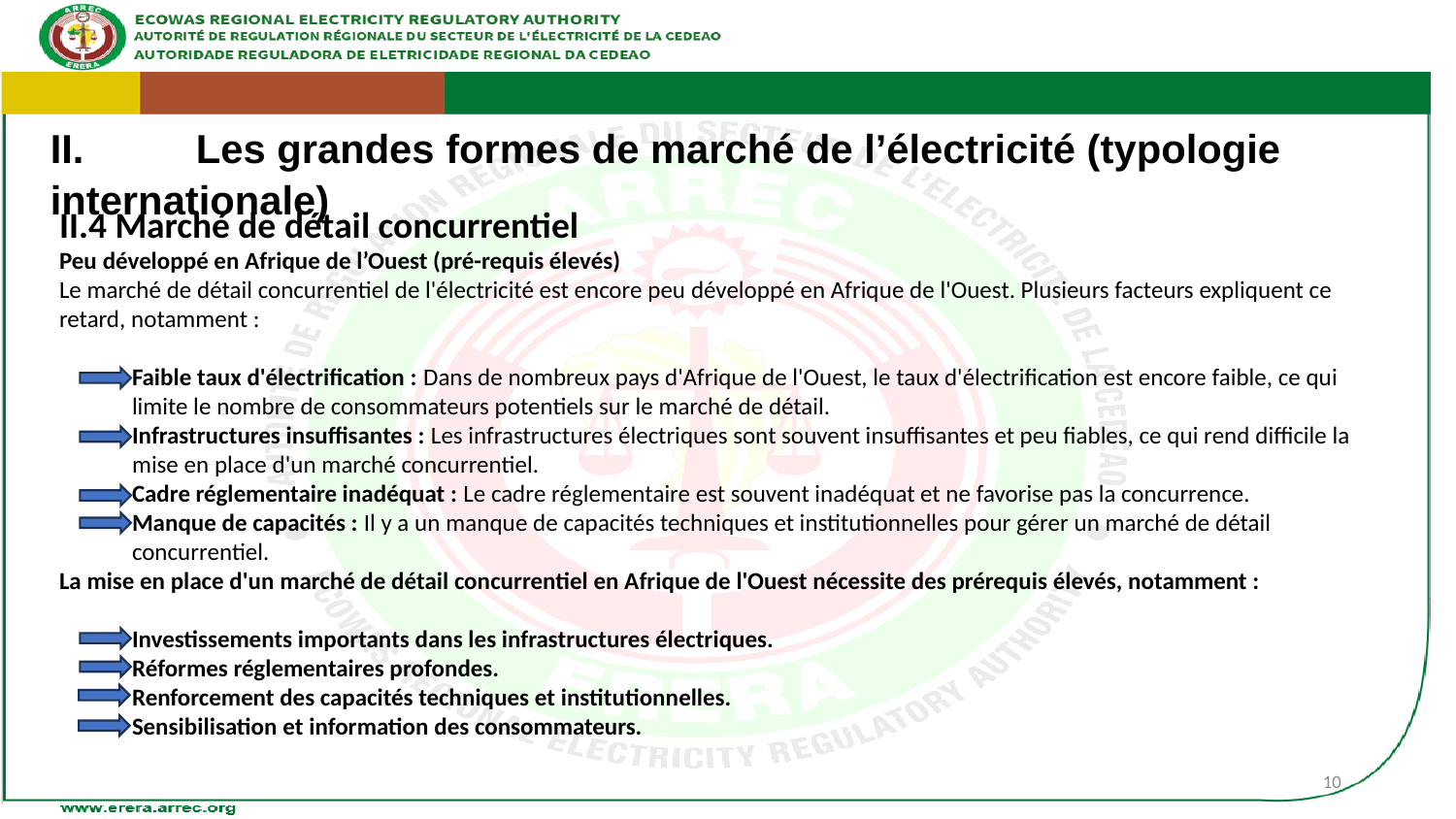

II.	Les grandes formes de marché de l’électricité (typologie internationale)
II.4 Marché de détail concurrentiel
Peu développé en Afrique de l’Ouest (pré-requis élevés)
Le marché de détail concurrentiel de l'électricité est encore peu développé en Afrique de l'Ouest. Plusieurs facteurs expliquent ce retard, notamment :

Faible taux d'électrification : Dans de nombreux pays d'Afrique de l'Ouest, le taux d'électrification est encore faible, ce qui limite le nombre de consommateurs potentiels sur le marché de détail.
Infrastructures insuffisantes : Les infrastructures électriques sont souvent insuffisantes et peu fiables, ce qui rend difficile la mise en place d'un marché concurrentiel.
Cadre réglementaire inadéquat : Le cadre réglementaire est souvent inadéquat et ne favorise pas la concurrence.
Manque de capacités : Il y a un manque de capacités techniques et institutionnelles pour gérer un marché de détail concurrentiel.
La mise en place d'un marché de détail concurrentiel en Afrique de l'Ouest nécessite des prérequis élevés, notamment :

Investissements importants dans les infrastructures électriques.
Réformes réglementaires profondes.
Renforcement des capacités techniques et institutionnelles.
Sensibilisation et information des consommateurs.

10